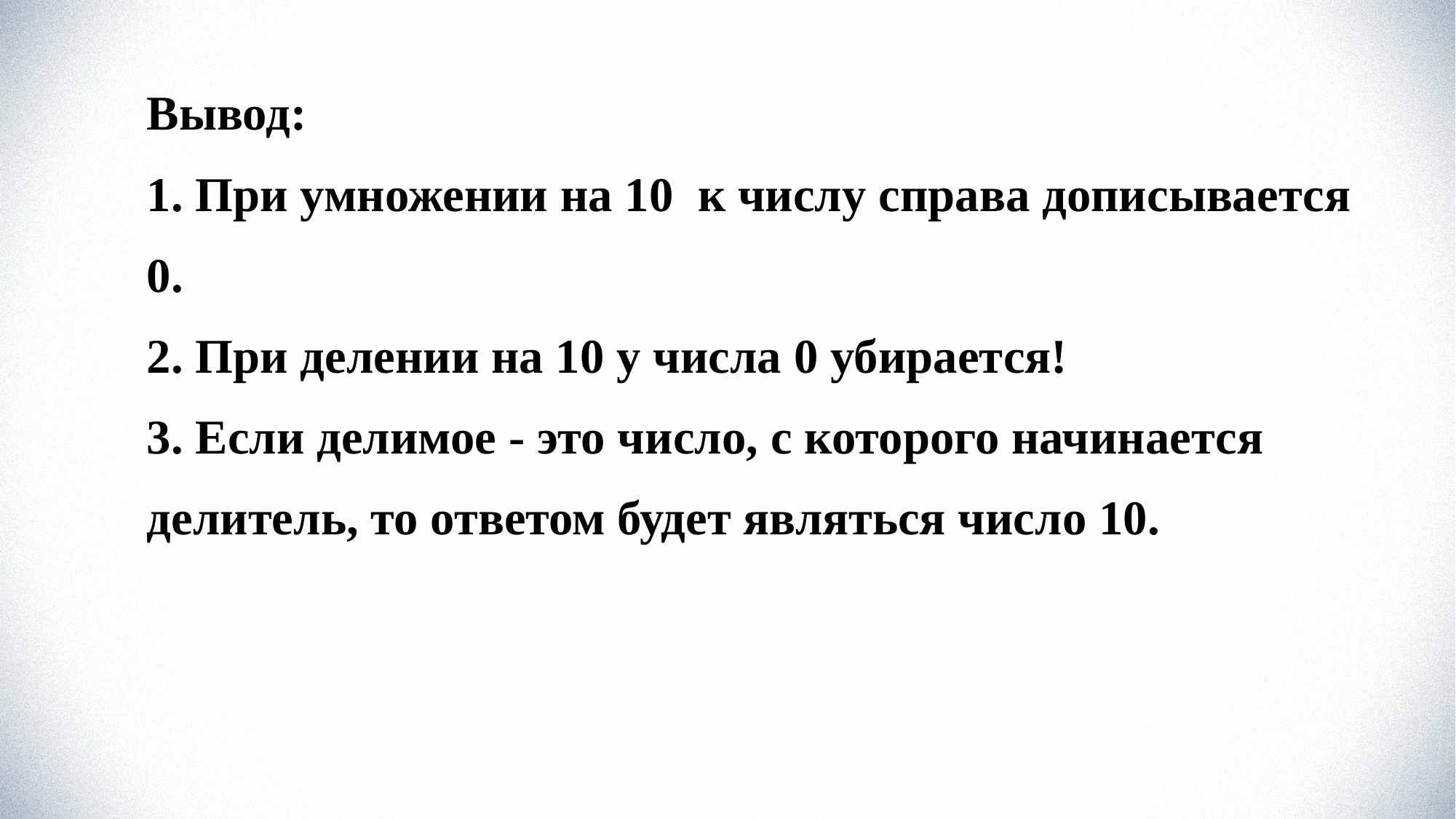

Вывод:
1. При умножении на 10  к числу справа дописывается 0.
2. При делении на 10 у числа 0 убирается!
3. Если делимое - это число, с которого начинается делитель, то ответом будет являться число 10.